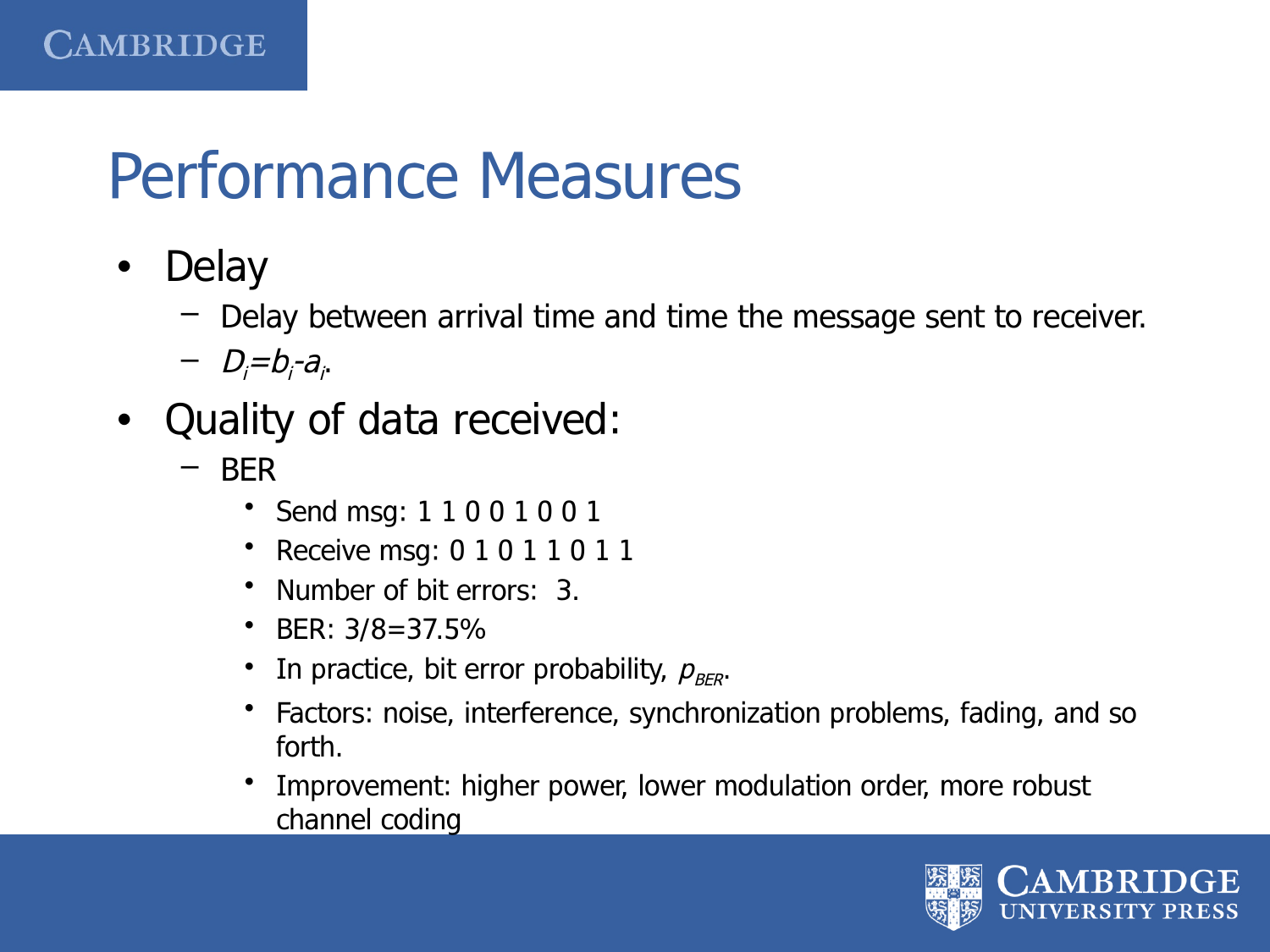

# Performance Measures
Delay
Delay between arrival time and time the message sent to receiver.
Di=bi-ai.
Quality of data received:
BER
Send msg: 1 1 0 0 1 0 0 1
Receive msg: 0 1 0 1 1 0 1 1
Number of bit errors:  3.
BER: 3/8=37.5%
In practice, bit error probability, pBER.
Factors: noise, interference, synchronization problems, fading, and so forth.
Improvement: higher power, lower modulation order, more robust channel coding